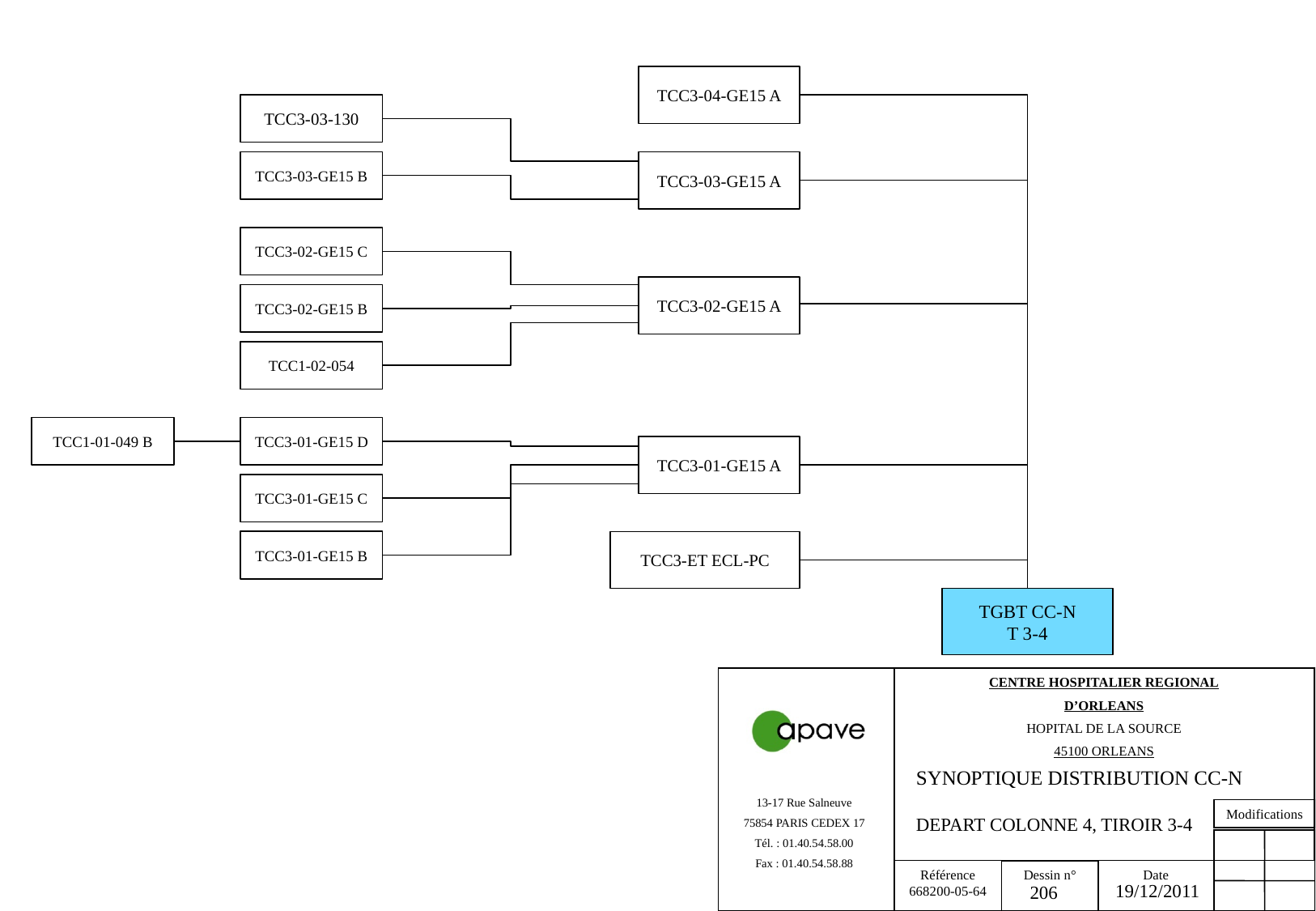

TCC3-04-GE15 A
TCC3-03-130
TCC3-03-GE15 B
TCC3-03-GE15 A
TCC3-02-GE15 C
TCC3-02-GE15 A
TCC3-02-GE15 B
TCC1-02-054
TCC1-01-049 B
TCC3-01-GE15 D
TCC3-01-GE15 A
TCC3-01-GE15 C
TCC3-01-GE15 B
TCC3-ET ECL-PC
TGBT CC-N
T 3-4
SYNOPTIQUE DISTRIBUTION CC-N
DEPART COLONNE 4, TIROIR 3-4
19/12/2011
206